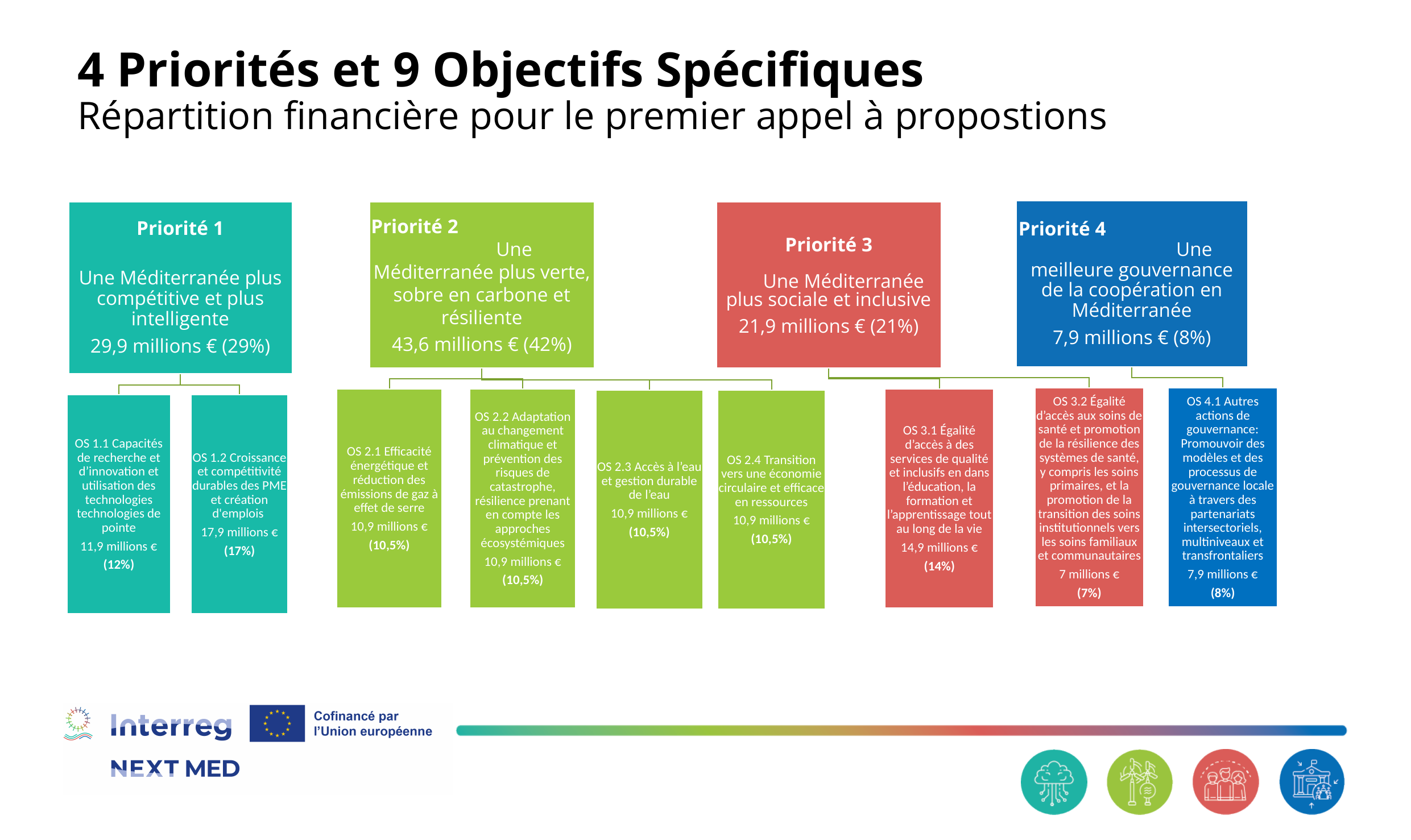

# 4 Priorités et 9 Objectifs Spécifiques Répartition financière pour le premier appel à propostions
Priorité 1

Une Méditerranée plus compétitive et plus intelligente
29,9 millions € (29%)
OS 1.1 Capacités de recherche et d’innovation et utilisation des technologies technologies de pointe
11,9 millions €
(12%)
OS 1.2 Croissance et compétitivité durables des PME et création d'emplois
17,9 millions €
(17%)
Priorité 2                                         Une Méditerranée plus verte, sobre en carbone et résiliente
43,6 millions € (42%)
OS 2.1 Efficacité énergétique et réduction des émissions de gaz à effet de serre
10,9 millions €
(10,5%)
OS 2.2 Adaptation au changement climatique et prévention des risques de catastrophe, résilience prenant en compte les approches écosystémiques
10,9 millions €
(10,5%)
OS 2.3 Accès à l’eau et gestion durable de l’eau
10,9 millions €
(10,5%)
OS 2.4 Transition vers une économie circulaire et efficace en ressources
10,9 millions €
(10,5%)
Priorité 3
                                                   Une Méditerranée plus sociale et inclusive
21,9 millions € (21%)
OS 3.1 Égalité d’accès à des services de qualité et inclusifs en dans l’éducation, la formation et l’apprentissage tout au long de la vie
14,9 millions €
(14%)
OS 3.2 Égalité d’accès aux soins de santé et promotion de la résilience des systèmes de santé, y compris les soins primaires, et la promotion de la transition des soins institutionnels vers les soins familiaux et communautaires
7 millions €
(7%)
Priorité 4                                                      Une meilleure gouvernance de la coopération en Méditerranée
7,9 millions € (8%)
OS 4.1 Autres actions de gouvernance: Promouvoir des modèles et des processus de gouvernance locale à travers des partenariats intersectoriels, multiniveaux et transfrontaliers
7,9 millions €
(8%)